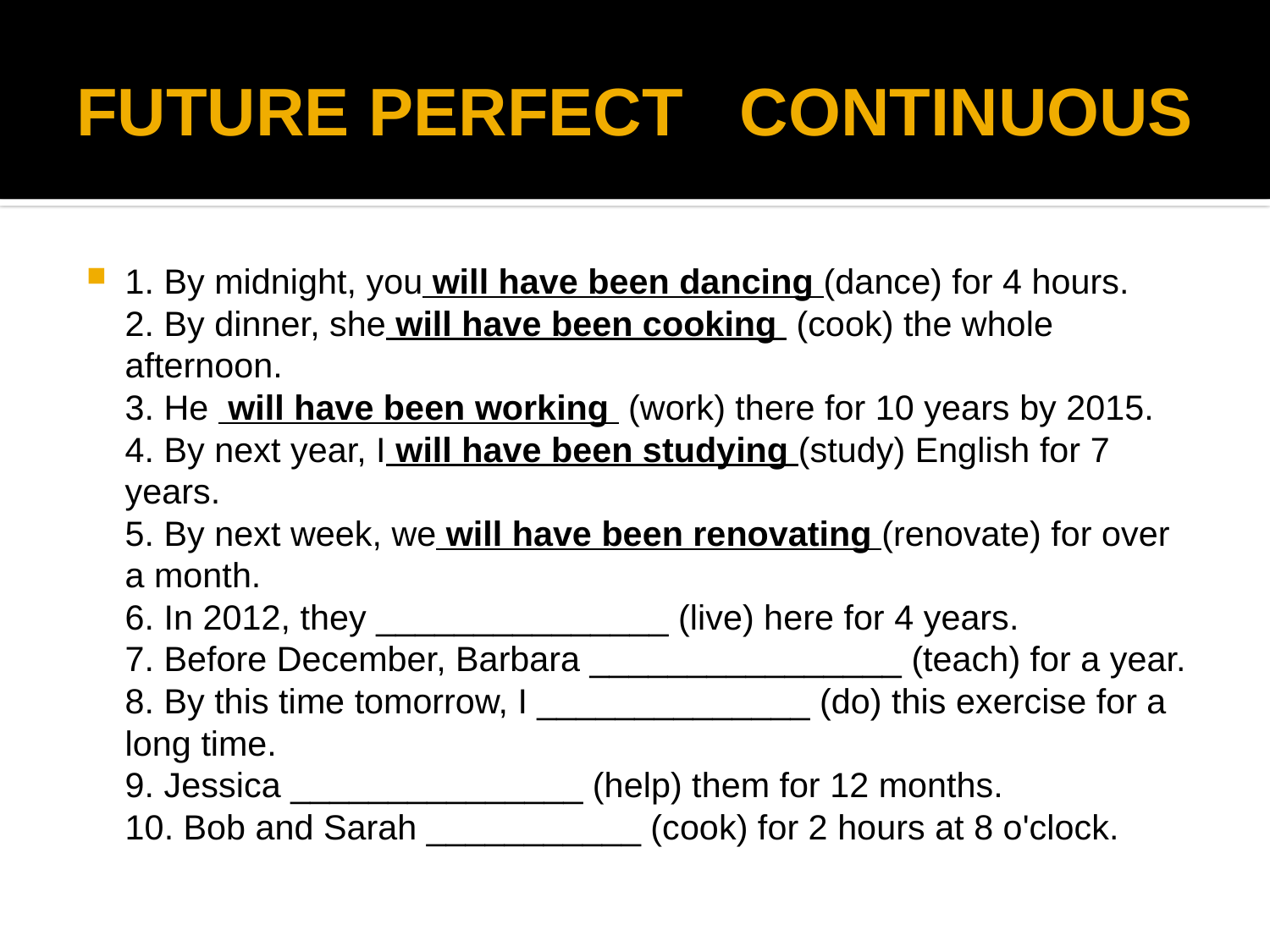

# FUTURE PERFECT   CONTINUOUS
1. By midnight, you will have been dancing (dance) for 4 hours.
2. By dinner, she will have been cooking  (cook) the whole afternoon.
3. He  will have been working  (work) there for 10 years by 2015.
4. By next year, I will have been studying (study) English for 7 years.
5. By next week, we will have been renovating (renovate) for over a month.
6. In 2012, they _______________ (live) here for 4 years.
7. Before December, Barbara ________________ (teach) for a year.
8. By this time tomorrow, I ______________ (do) this exercise for a long time.
9. Jessica _______________ (help) them for 12 months.
10. Bob and Sarah ___________ (cook) for 2 hours at 8 o'clock.